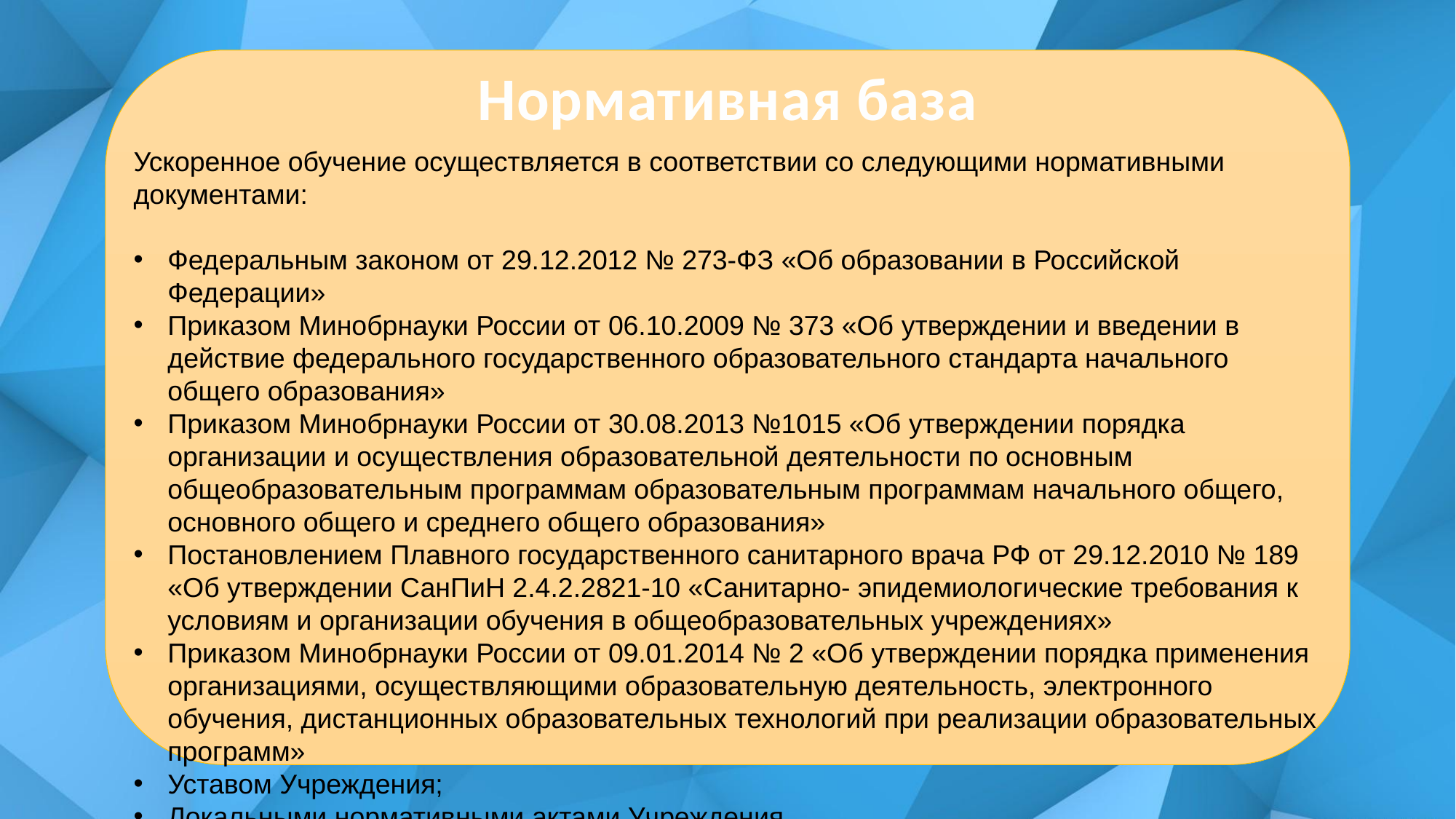

Нормативная база
Ускоренное обучение осуществляется в соответствии со следующими нормативными документами:

Федеральным законом от 29.12.2012 № 273-ФЗ «Об образовании в Российской Федерации»
Приказом Минобрнауки России от 06.10.2009 № 373 «Об утверждении и введении в действие федерального государственного образовательного стандарта начального общего образования»
Приказом Минобрнауки России от 30.08.2013 №1015 «Об утверждении порядка организации и осуществления образовательной деятельности по основным общеобразовательным программам образовательным программам начального общего, основного общего и среднего общего образования»
Постановлением Плавного государственного санитарного врача РФ от 29.12.2010 № 189 «Об утверждении СанПиН 2.4.2.2821-10 «Санитарно- эпидемиологические требования к условиям и организации обучения в общеобразовательных учреждениях»
Приказом Минобрнауки России от 09.01.2014 № 2 «Об утверждении порядка применения организациями, осуществляющими образовательную деятельность, электронного обучения, дистанционных образовательных технологий при реализации образовательных программ»
Уставом Учреждения;
Локальными нормативными актами Учреждения